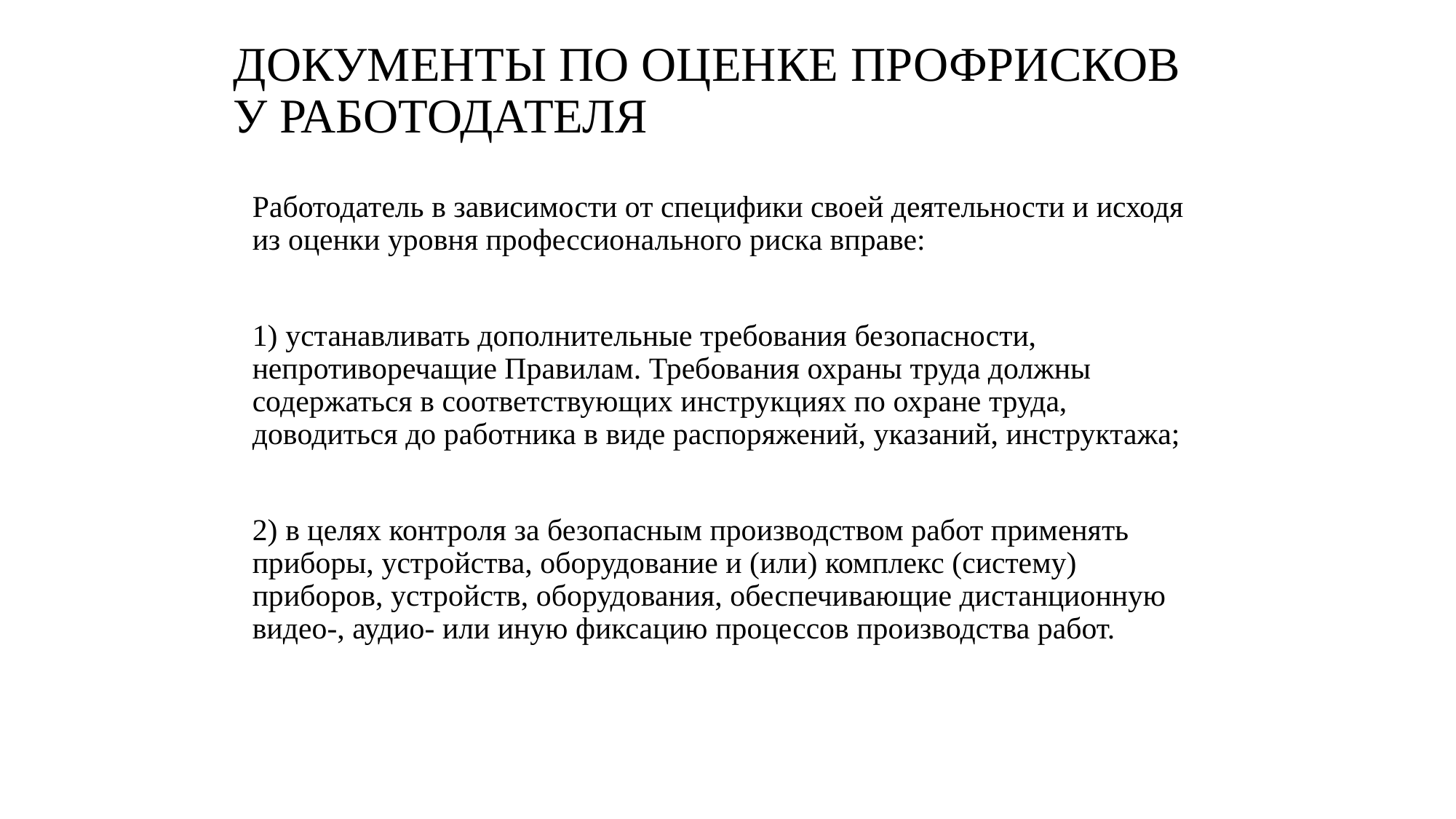

# Документы по оценке профрисков у работодателя
Работодатель в зависимости от специфики своей деятельности и исходя из оценки уровня профессионального риска вправе:

1) устанавливать дополнительные требования безопасности, непротиворечащие Правилам. Требования охраны труда должны содержаться в соответствующих инструкциях по охране труда, доводиться до работника в виде распоряжений, указаний, инструктажа;

2) в целях контроля за безопасным производством работ применять приборы, устройства, оборудование и (или) комплекс (систему) приборов, устройств, оборудования, обеспечивающие дистанционную видео-, аудио- или иную фиксацию процессов производства работ.